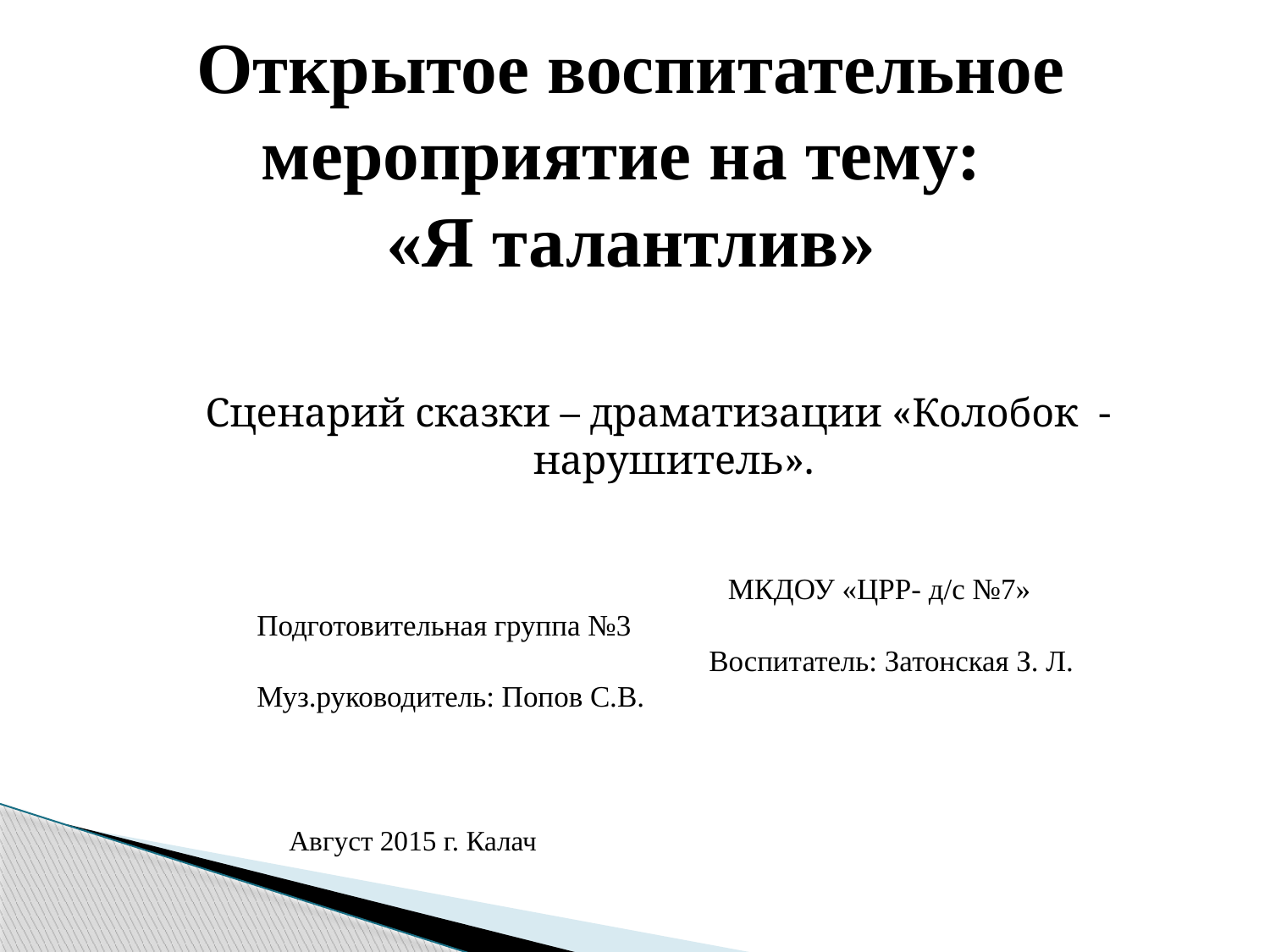

# Открытое воспитательное мероприятие на тему: «Я талантлив»

Сценарий сказки – драматизации «Колобок  - нарушитель».

                                                                 МКДОУ «ЦРР- д/с №7»
				       Подготовительная группа №3
                                                                    Воспитатель: Затонская З. Л.
				       Муз.руководитель: Попов С.В.

			            Август 2015 г. Калач